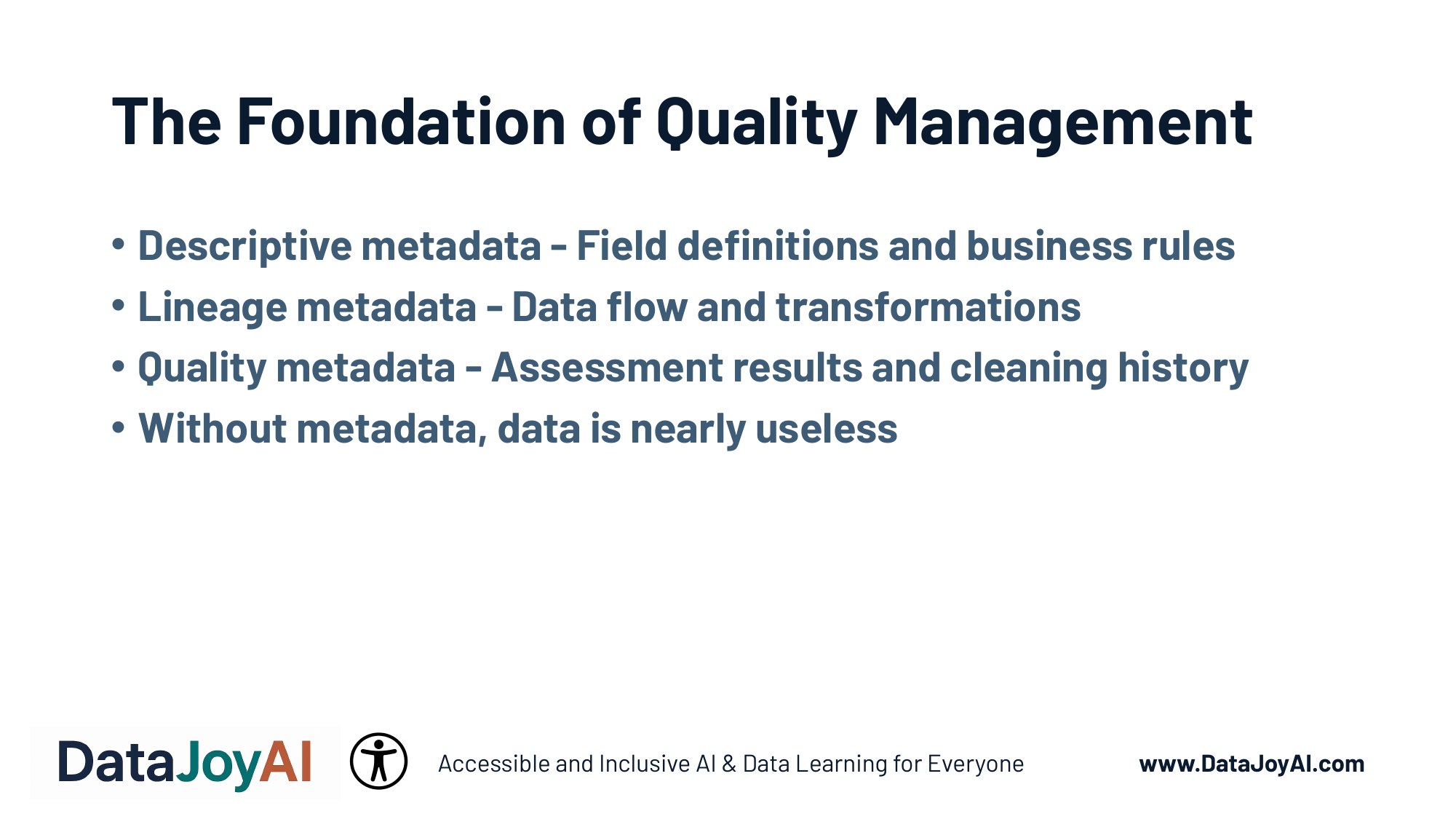

# The Foundation of Quality Management
Descriptive metadata - Field definitions and business rules
Lineage metadata - Data flow and transformations
Quality metadata - Assessment results and cleaning history
Without metadata, data is nearly useless